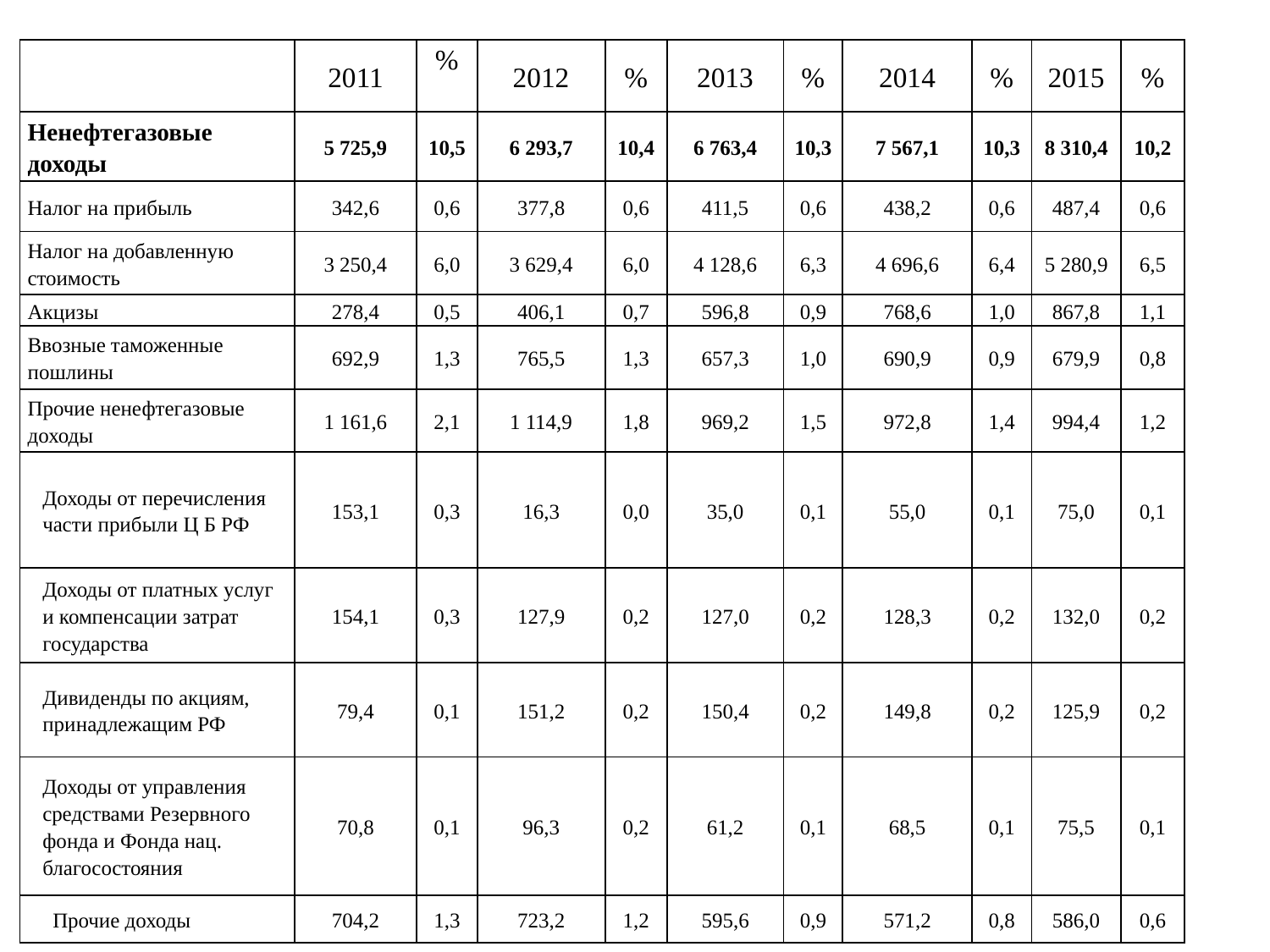

|  | 2011 | % | 2012 | % | 2013 | % | 2014 | % | 2015 | % |
| --- | --- | --- | --- | --- | --- | --- | --- | --- | --- | --- |
| Ненефтегазовые доходы | 5 725,9 | 10,5 | 6 293,7 | 10,4 | 6 763,4 | 10,3 | 7 567,1 | 10,3 | 8 310,4 | 10,2 |
| Налог на прибыль | 342,6 | 0,6 | 377,8 | 0,6 | 411,5 | 0,6 | 438,2 | 0,6 | 487,4 | 0,6 |
| Налог на добавленную стоимость | 3 250,4 | 6,0 | 3 629,4 | 6,0 | 4 128,6 | 6,3 | 4 696,6 | 6,4 | 5 280,9 | 6,5 |
| Акцизы | 278,4 | 0,5 | 406,1 | 0,7 | 596,8 | 0,9 | 768,6 | 1,0 | 867,8 | 1,1 |
| Ввозные таможенные пошлины | 692,9 | 1,3 | 765,5 | 1,3 | 657,3 | 1,0 | 690,9 | 0,9 | 679,9 | 0,8 |
| Прочие ненефтегазовые доходы | 1 161,6 | 2,1 | 1 114,9 | 1,8 | 969,2 | 1,5 | 972,8 | 1,4 | 994,4 | 1,2 |
| Доходы от перечисления части прибыли Ц Б РФ | 153,1 | 0,3 | 16,3 | 0,0 | 35,0 | 0,1 | 55,0 | 0,1 | 75,0 | 0,1 |
| Доходы от платных услуг и компенсации затрат государства | 154,1 | 0,3 | 127,9 | 0,2 | 127,0 | 0,2 | 128,3 | 0,2 | 132,0 | 0,2 |
| Дивиденды по акциям, принадлежащим РФ | 79,4 | 0,1 | 151,2 | 0,2 | 150,4 | 0,2 | 149,8 | 0,2 | 125,9 | 0,2 |
| Доходы от управления средствами Резервного фонда и Фонда нац. благосостояния | 70,8 | 0,1 | 96,3 | 0,2 | 61,2 | 0,1 | 68,5 | 0,1 | 75,5 | 0,1 |
| Прочие доходы | 704,2 | 1,3 | 723,2 | 1,2 | 595,6 | 0,9 | 571,2 | 0,8 | 586,0 | 0,6 |